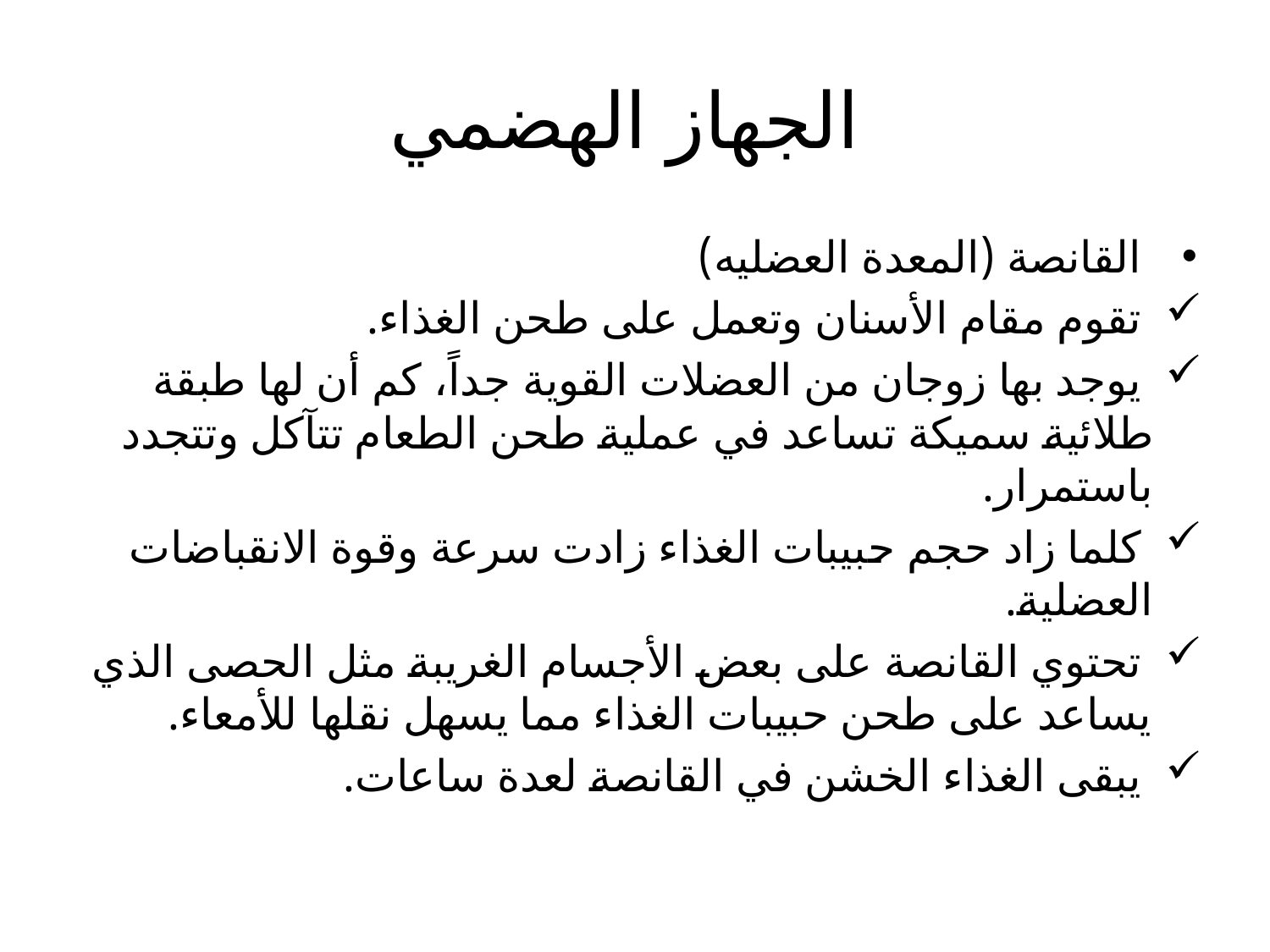

# الجهاز الهضمي
 القانصة (المعدة العضليه)
 تقوم مقام الأسنان وتعمل على طحن الغذاء.
 يوجد بها زوجان من العضلات القوية جداً، كم أن لها طبقة طلائية سميكة تساعد في عملية طحن الطعام تتآكل وتتجدد باستمرار.
 كلما زاد حجم حبيبات الغذاء زادت سرعة وقوة الانقباضات العضلية.
 تحتوي القانصة على بعض الأجسام الغريبة مثل الحصى الذي يساعد على طحن حبيبات الغذاء مما يسهل نقلها للأمعاء.
 يبقى الغذاء الخشن في القانصة لعدة ساعات.